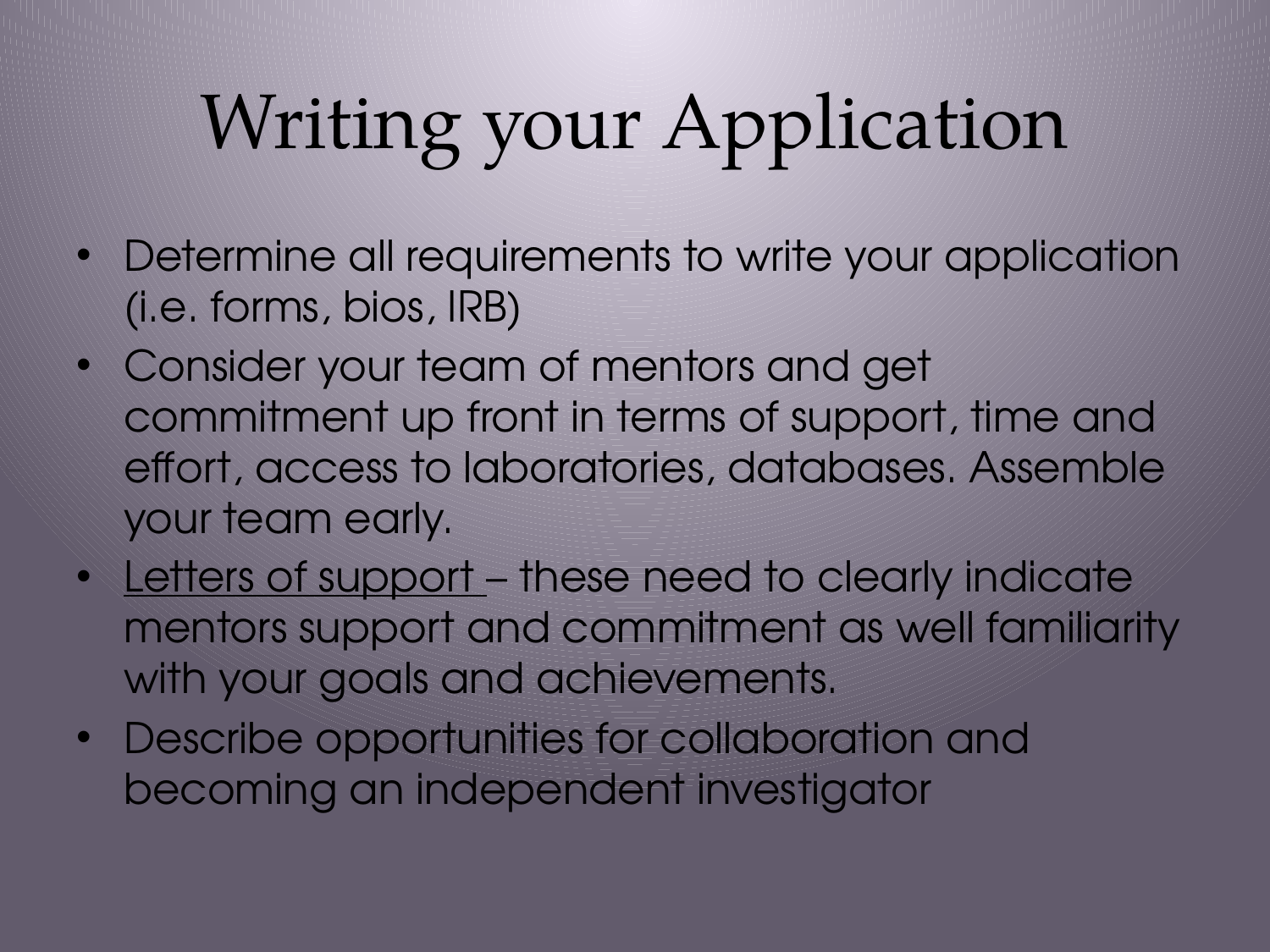

# Writing your Application
Determine all requirements to write your application (i.e. forms, bios, IRB)
Consider your team of mentors and get commitment up front in terms of support, time and effort, access to laboratories, databases. Assemble your team early.
Letters of support – these need to clearly indicate mentors support and commitment as well familiarity with your goals and achievements.
Describe opportunities for collaboration and becoming an independent investigator